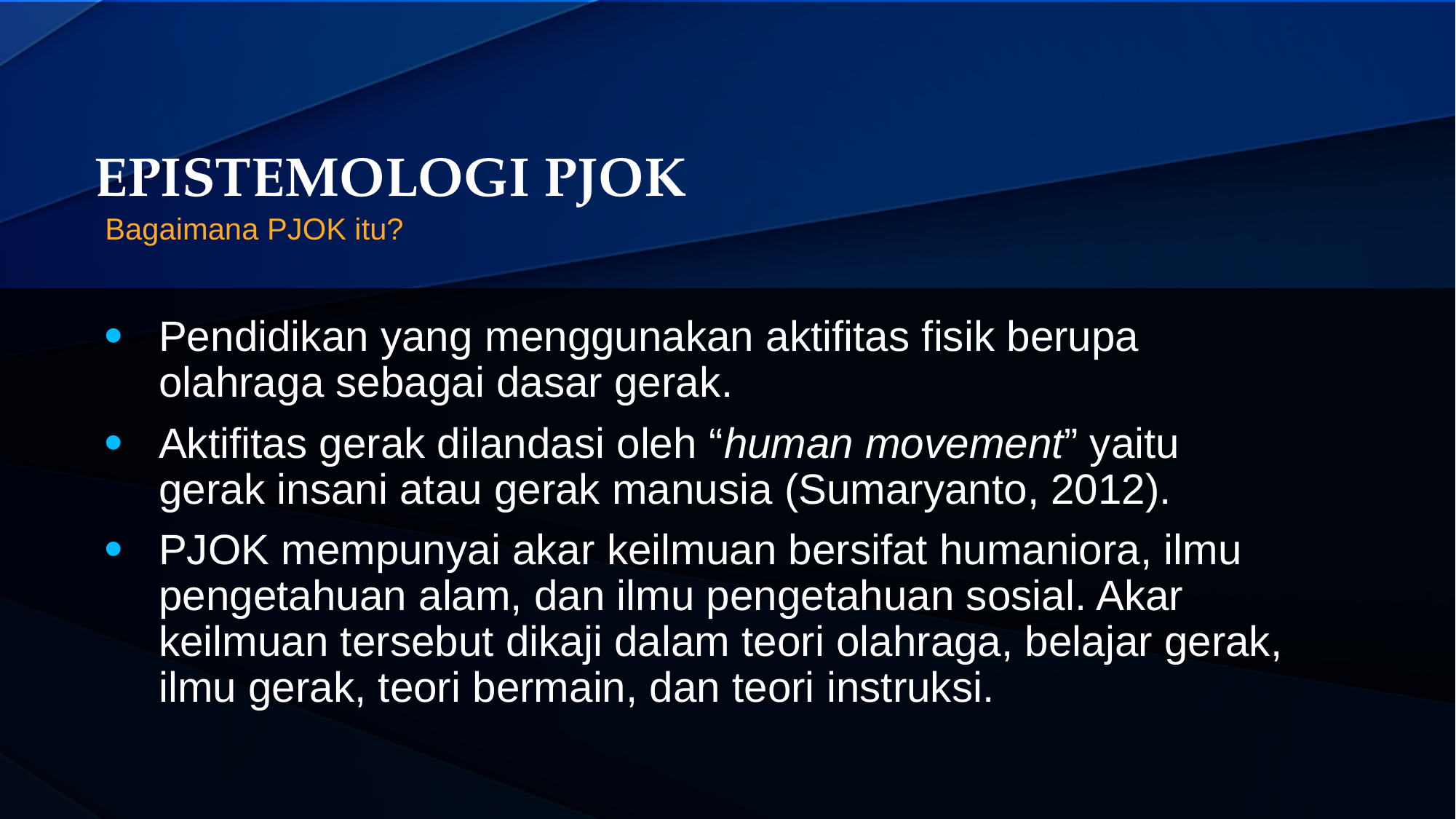

# EPISTEMOLOGI PJOK
Bagaimana PJOK itu?
Pendidikan yang menggunakan aktifitas fisik berupa olahraga sebagai dasar gerak.
Aktifitas gerak dilandasi oleh “human movement” yaitu gerak insani atau gerak manusia (Sumaryanto, 2012).
PJOK mempunyai akar keilmuan bersifat humaniora, ilmu pengetahuan alam, dan ilmu pengetahuan sosial. Akar keilmuan tersebut dikaji dalam teori olahraga, belajar gerak, ilmu gerak, teori bermain, dan teori instruksi.